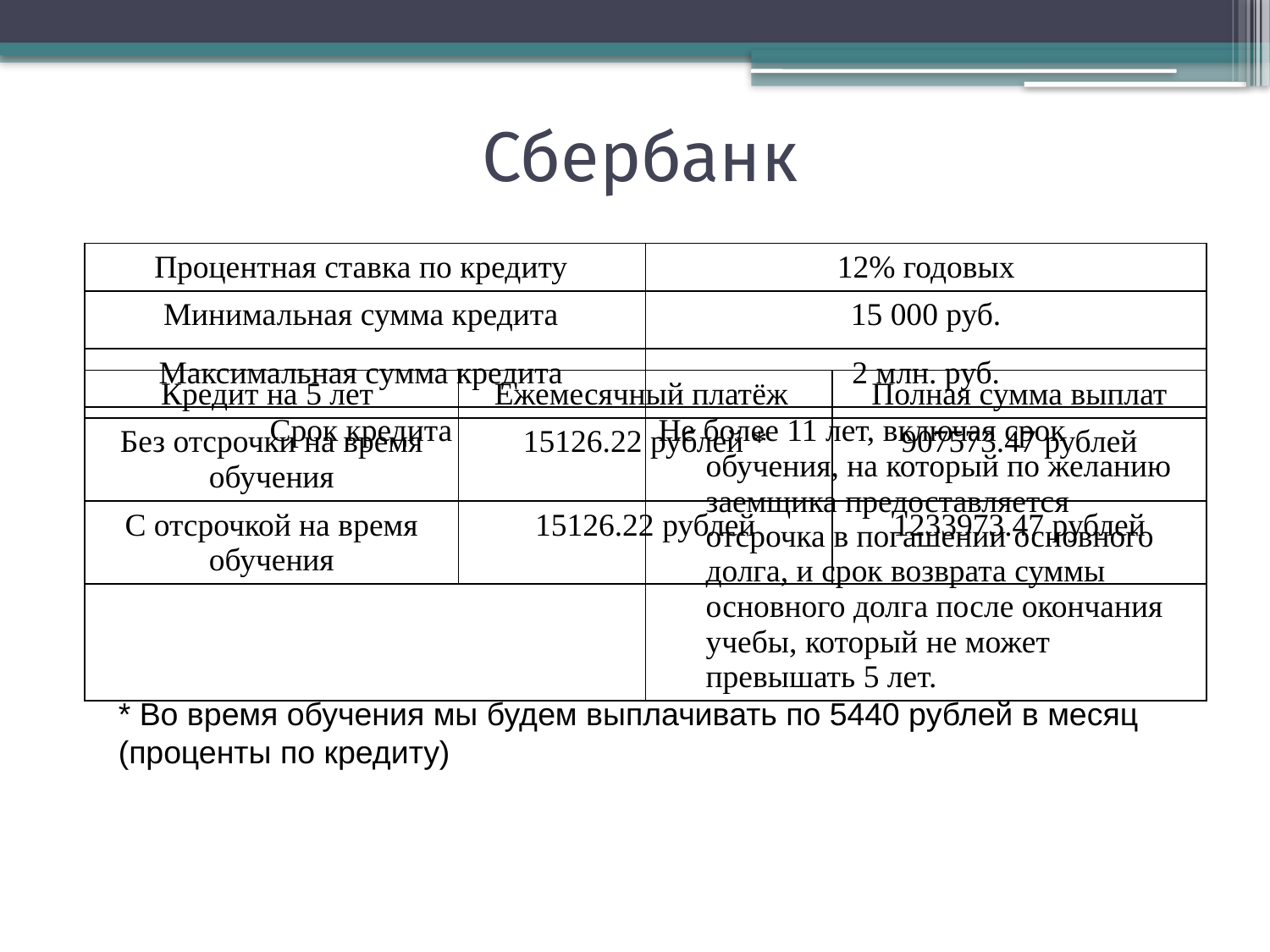

# Сбербанк
| Процентная ставка по кредиту | 12% годовых |
| --- | --- |
| Минимальная сумма кредита | 15 000 руб. |
| Максимальная сумма кредита | 2 млн. руб. |
| Срок кредита | Не более 11 лет, включая срок обучения, на который по желанию заемщика предоставляется отсрочка в погашении основного долга, и срок возврата суммы основного долга после окончания учебы, который не может превышать 5 лет. |
| Кредит на 5 лет | Ежемесячный платёж | Полная сумма выплат |
| --- | --- | --- |
| Без отсрочки на время обучения | 15126.22 рублей \* | 907573.47 рублей |
| С отсрочкой на время обучения | 15126.22 рублей | 1233973.47 рублей |
* Во время обучения мы будем выплачивать по 5440 рублей в месяц (проценты по кредиту)